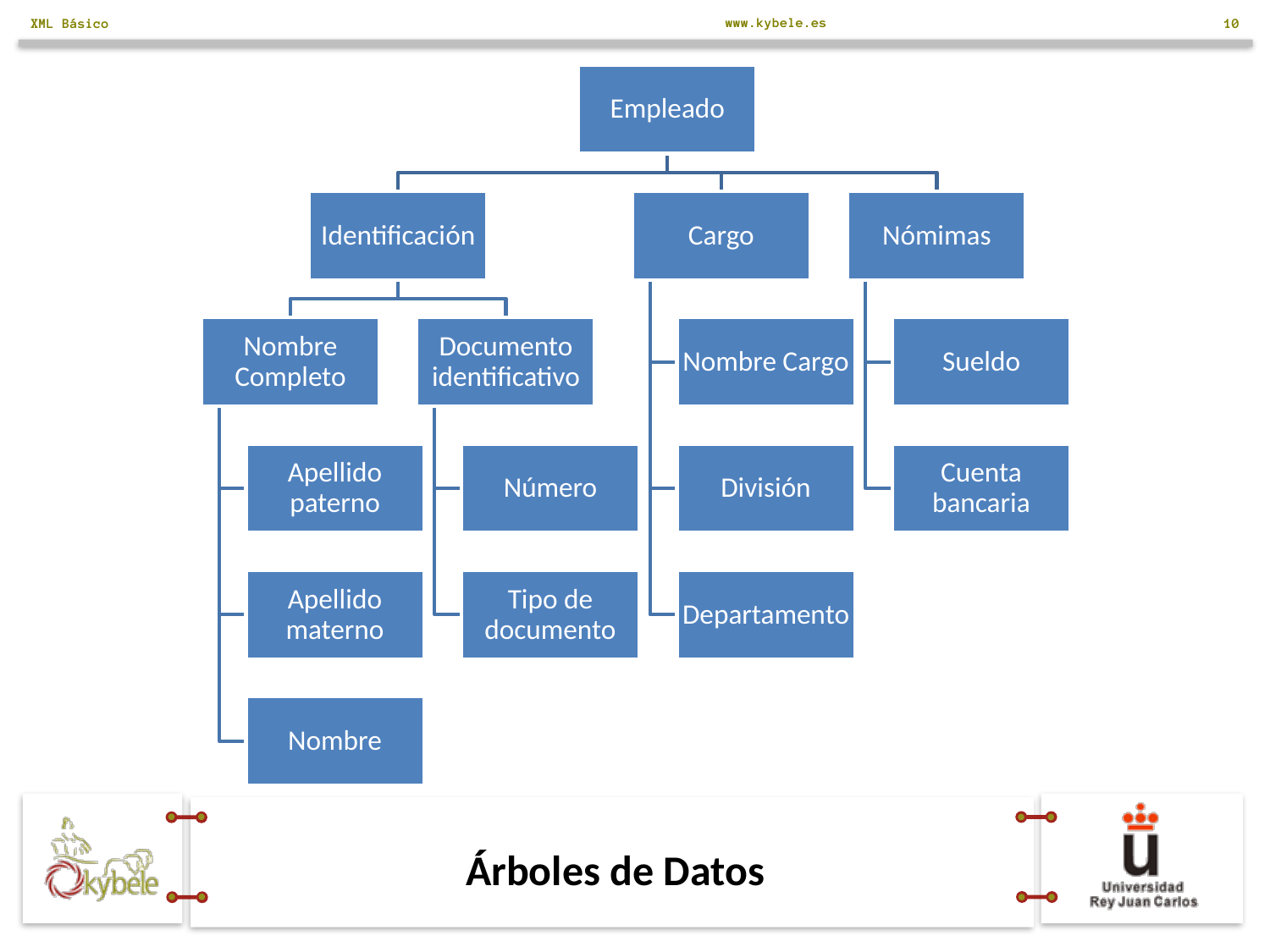

XML Básico
10
Empleado
Identificación
Nombre Completo
Apellido paterno
Apellido materno
Nombre
Documento identificativo
Número
Tipo de documento
Cargo
Nombre Cargo
División
Departamento
Nómimas
Sueldo
Cuenta bancaria
# Árboles de Datos